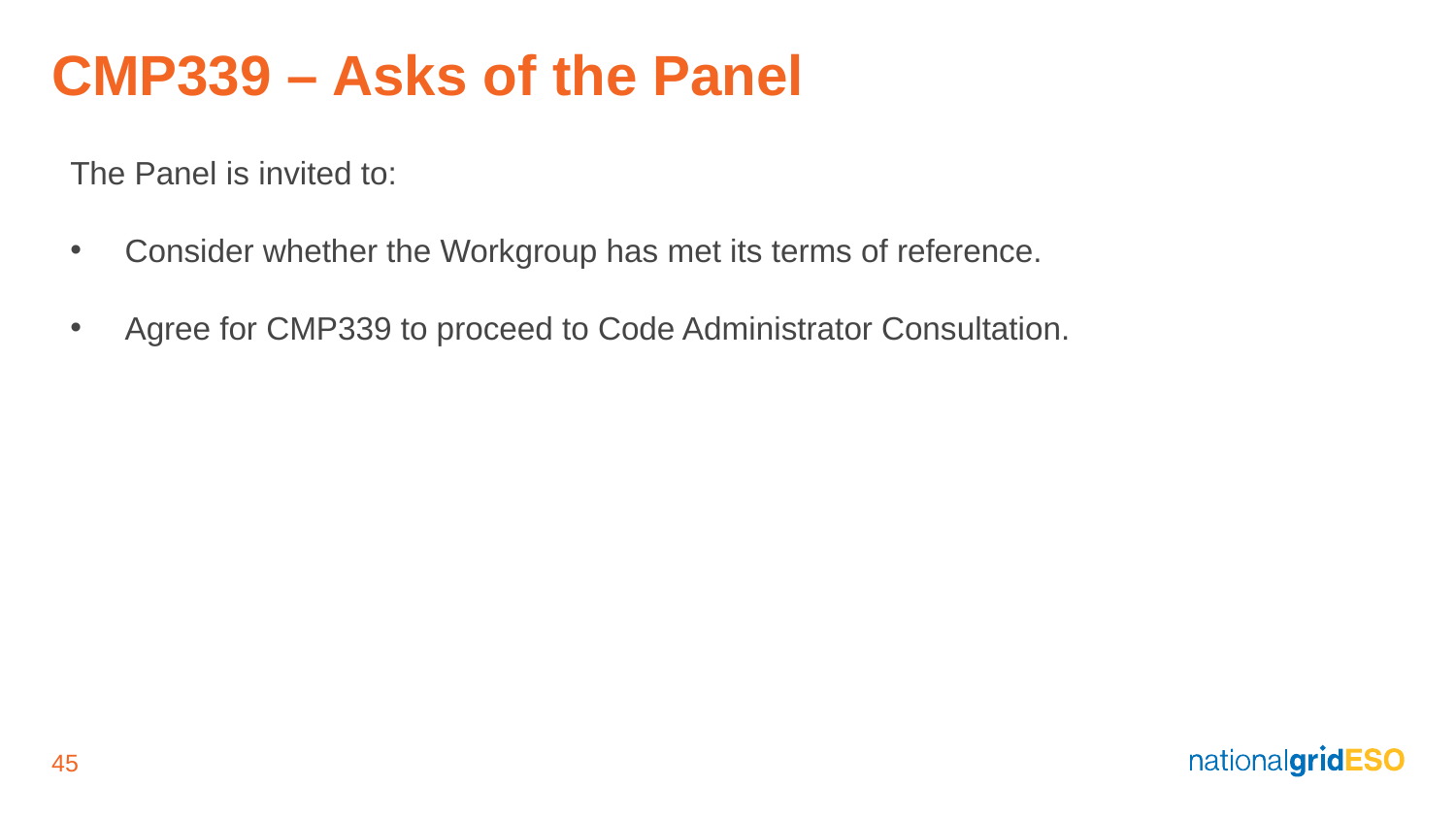

# CMP339 – Asks of the Panel
The Panel is invited to:

Consider whether the Workgroup has met its terms of reference.

Agree for CMP339 to proceed to Code Administrator Consultation.